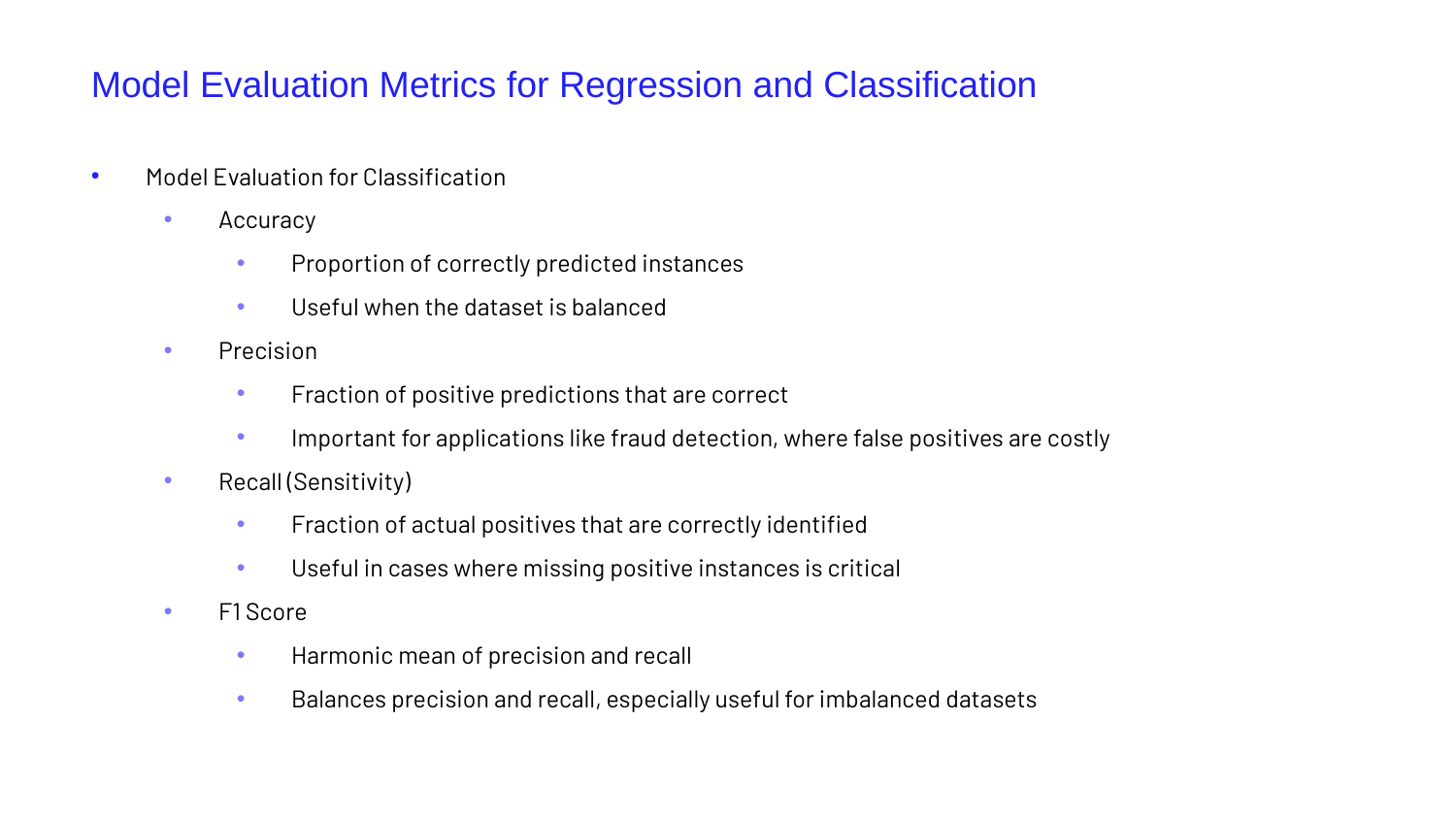

Model Evaluation Metrics for Regression and Classification
Model Evaluation for Classification
Accuracy
Proportion of correctly predicted instances
Useful when the dataset is balanced
Precision
Fraction of positive predictions that are correct
Important for applications like fraud detection, where false positives are costly
Recall (Sensitivity)
Fraction of actual positives that are correctly identified
Useful in cases where missing positive instances is critical
F1 Score
Harmonic mean of precision and recall
Balances precision and recall, especially useful for imbalanced datasets